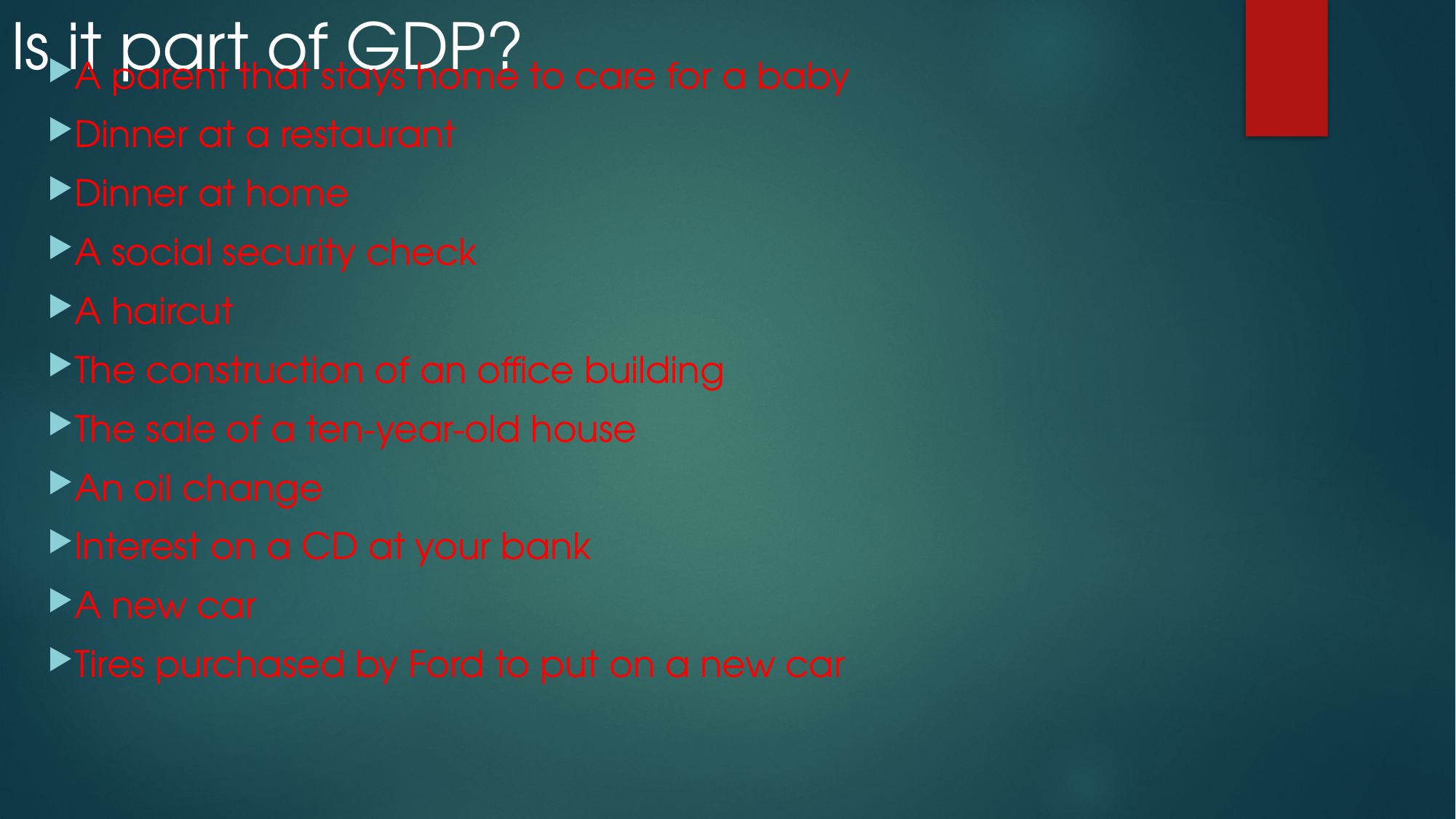

# Is it part of GDP?
A parent that stays home to care for a baby
Dinner at a restaurant
Dinner at home
A social security check
A haircut
The construction of an office building
The sale of a ten-year-old house
An oil change
Interest on a CD at your bank
A new car
Tires purchased by Ford to put on a new car